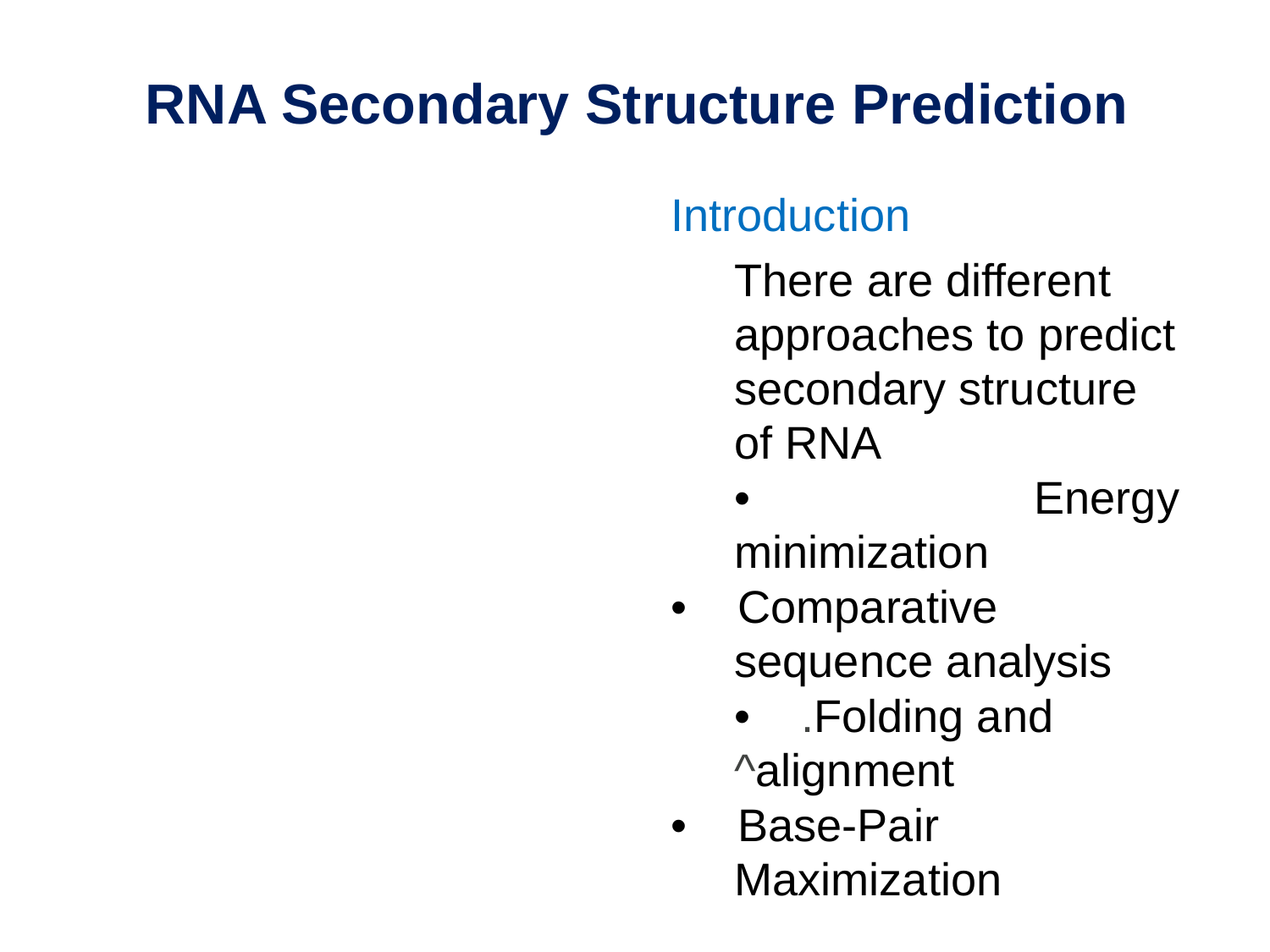

RNA Secondary Structure Prediction
Introduction
There are different approaches to predict secondary structure of RNA
•    Energy minimization
•    Comparative sequence analysis
•    .Folding and ^alignment
•    Base-Pair Maximization